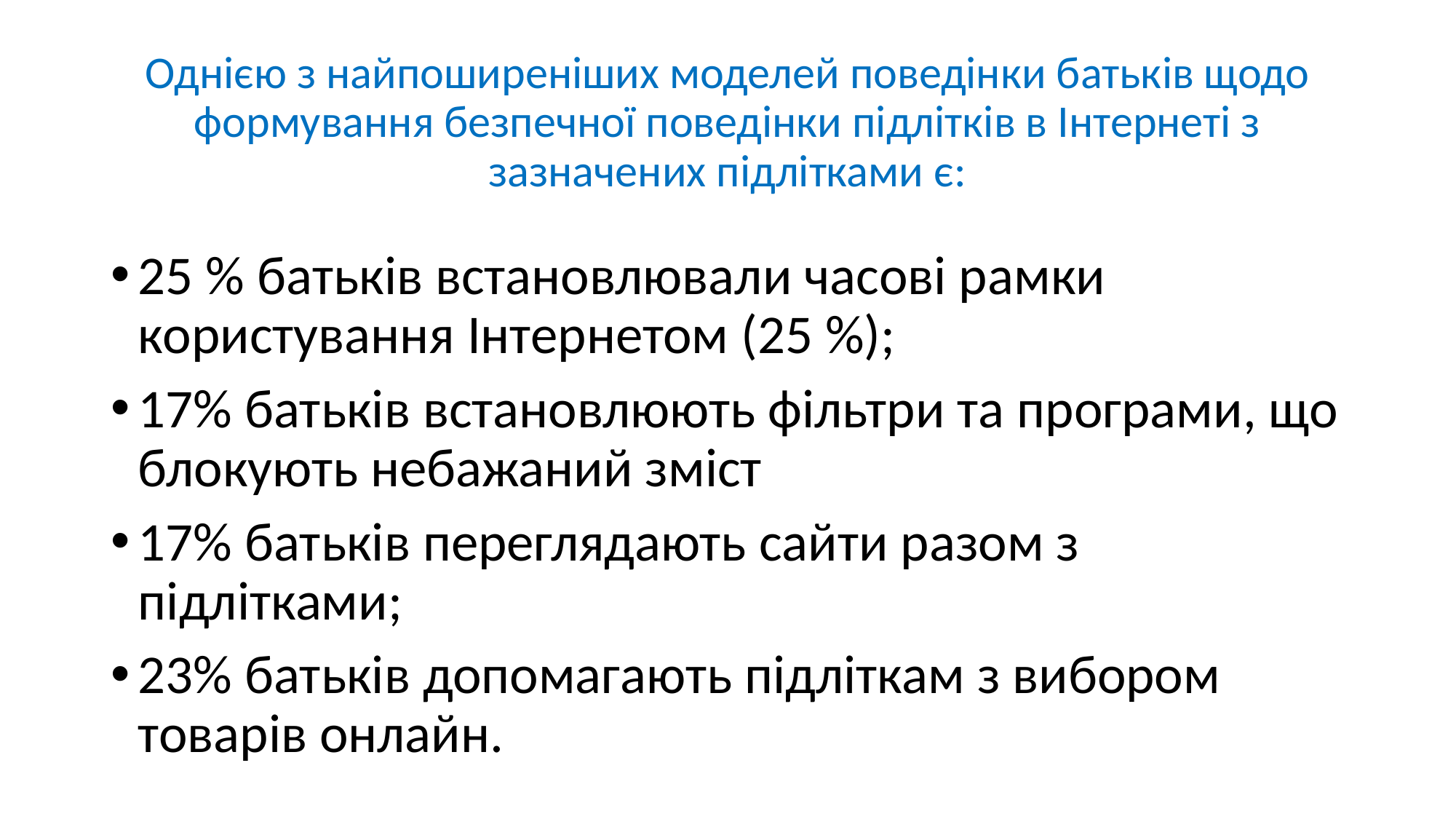

# Однією з найпоширеніших моделей поведінки батьків щодо формування безпечної поведінки підлітків в Інтернеті з зазначених підлітками є:
25 % батьків встановлювали часові рамки користування Інтернетом (25 %);
17% батьків встановлюють фільтри та програми, що блокують небажаний зміст
17% батьків переглядають сайти разом з підлітками;
23% батьків допомагають підліткам з вибором товарів онлайн.